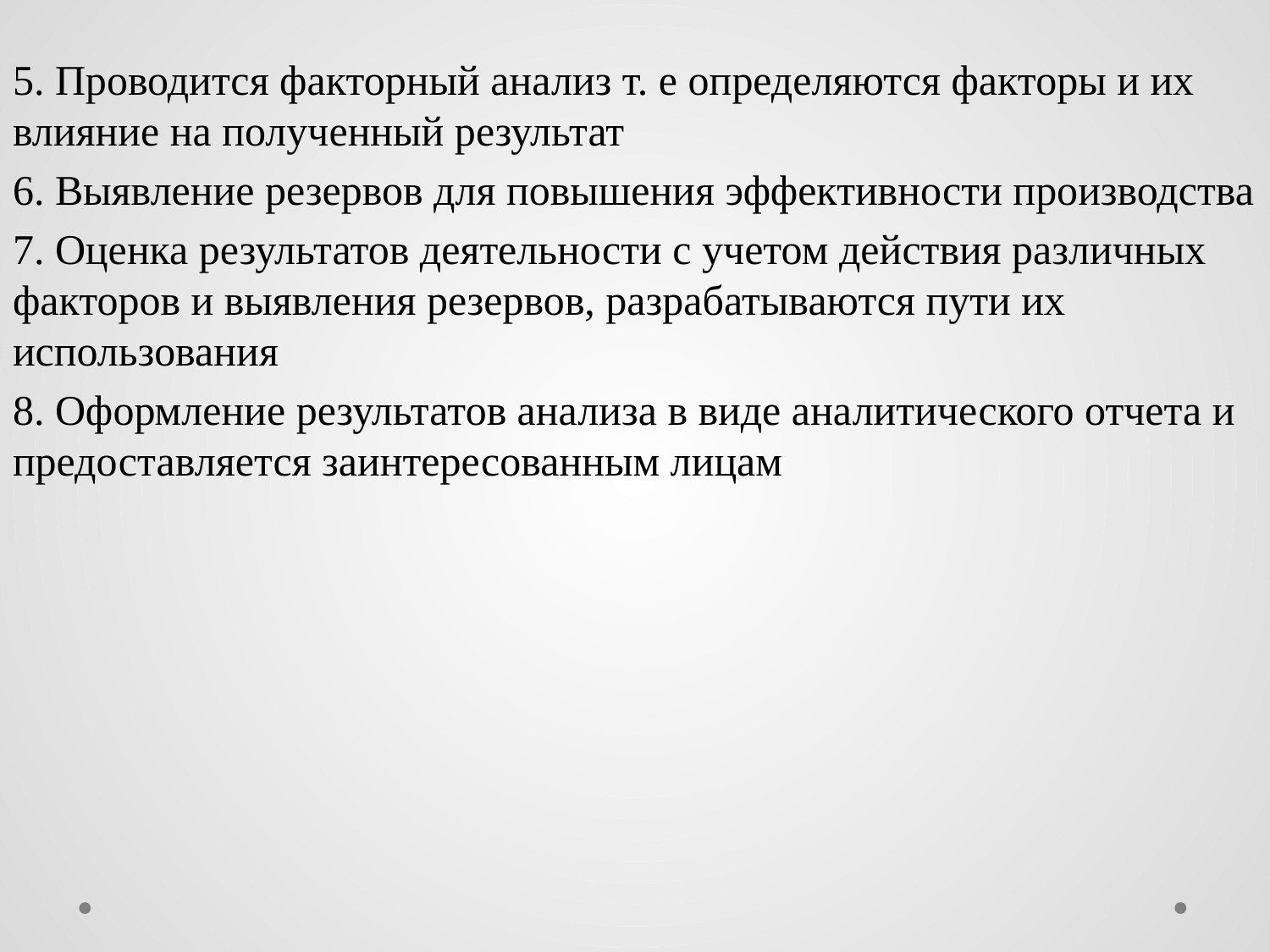

5. Проводится факторный анализ т. е определяются факторы и их влияние на полученный результат
6. Выявление резервов для повышения эффективности производства
7. Оценка результатов деятельности с учетом действия различных факторов и выявления резервов, разрабатываются пути их использования
8. Оформление результатов анализа в виде аналитического отчета и предоставляется заинтересованным лицам